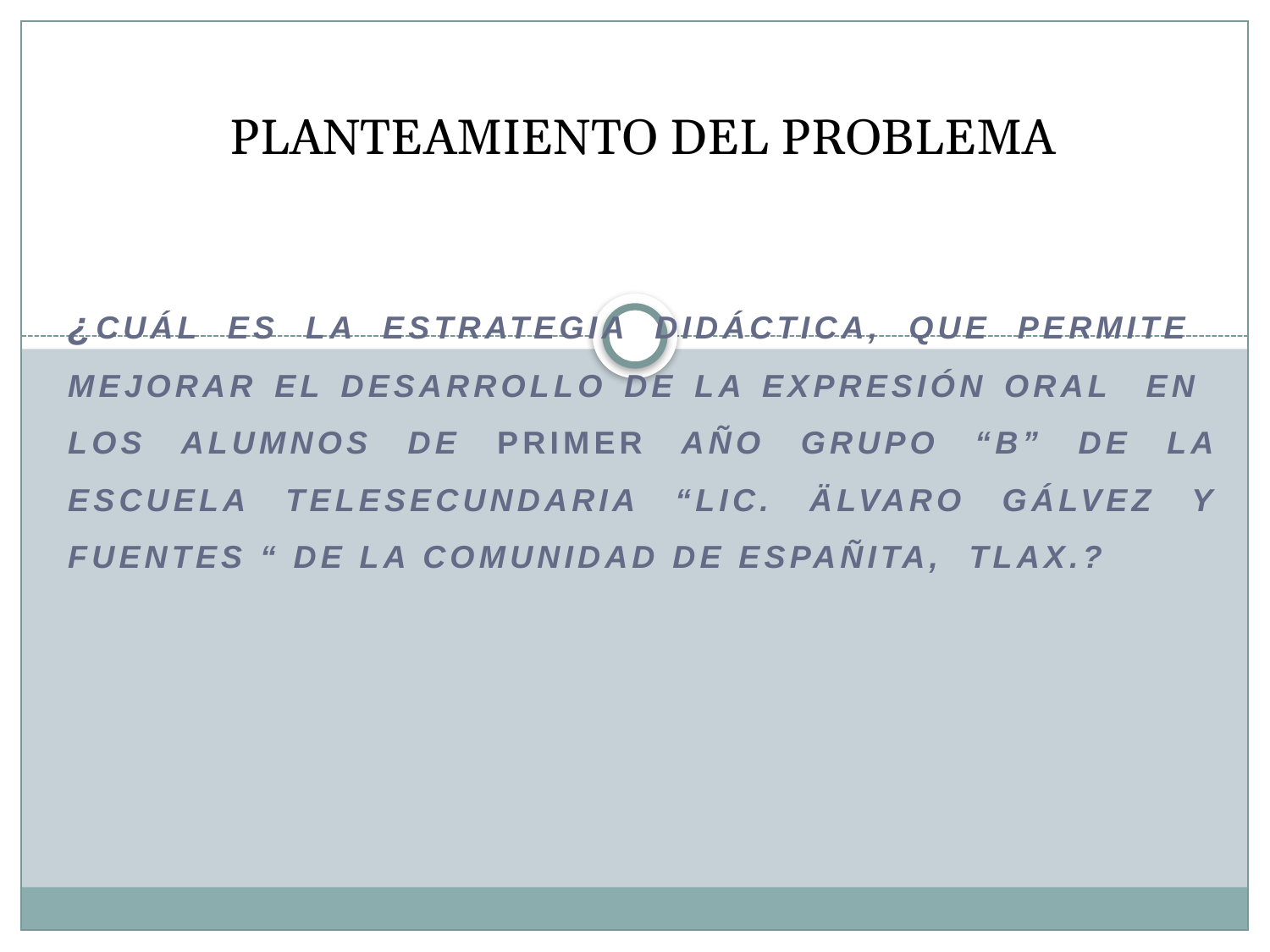

PLANTEAMIENTO DEL PROBLEMA

¿CUÁL ES LA ESTRATEGIA DIDÁCTICA, QUE PERMITE  mejorar EL DESARROLLO DE LA EXPRESIÓN ORAL  EN  LOS ALUMNOS DE PRIMER AÑO GRUPO “B” DE LA ESCUELA TELESECUNDARIA “LIC. ÄLVARO GÁLVEZ Y FUENTES “ DE LA COMUNIDAD DE ESPAÑITA,  TLAX.?